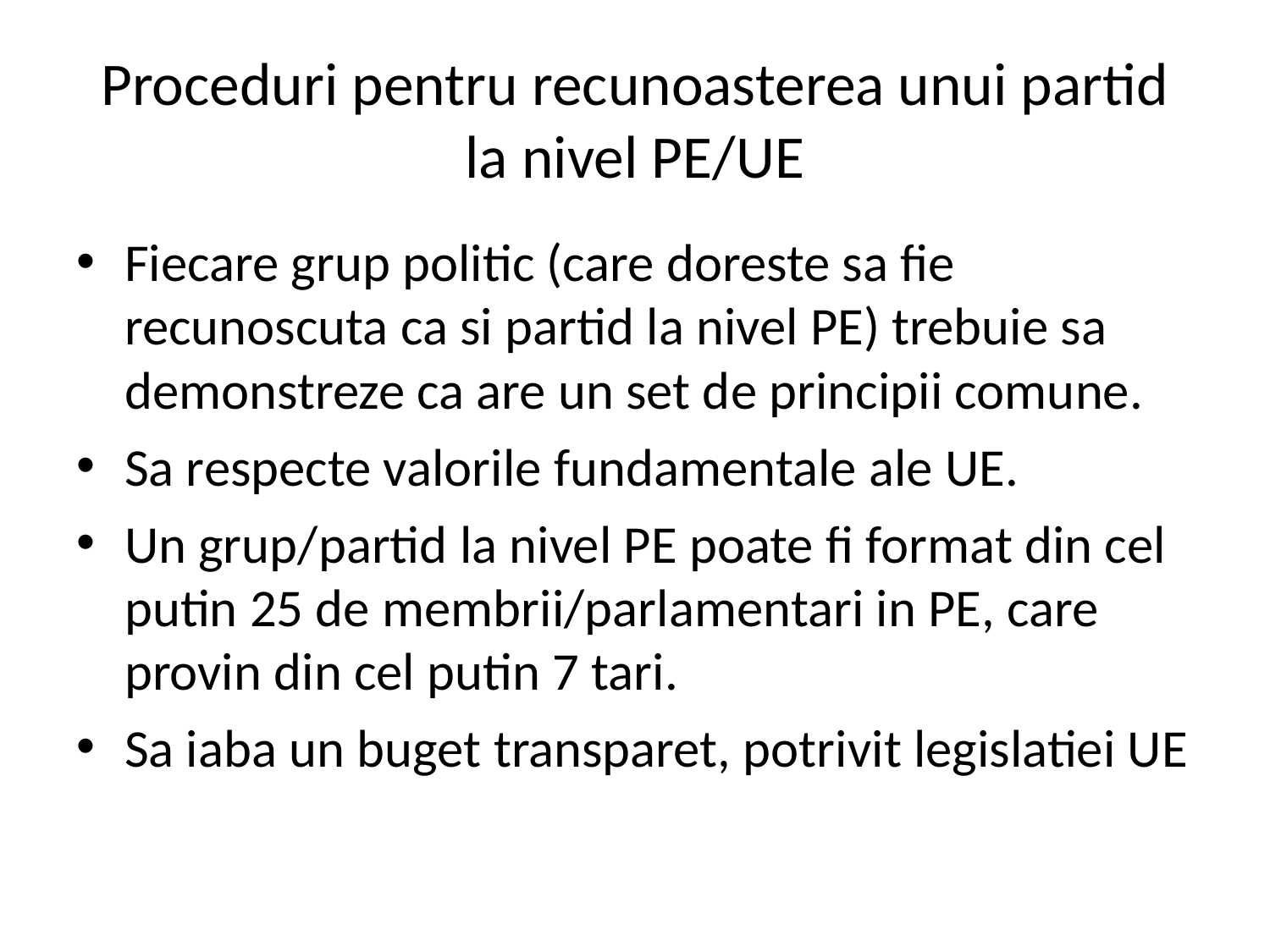

# Proceduri pentru recunoasterea unui partid la nivel PE/UE
Fiecare grup politic (care doreste sa fie recunoscuta ca si partid la nivel PE) trebuie sa demonstreze ca are un set de principii comune.
Sa respecte valorile fundamentale ale UE.
Un grup/partid la nivel PE poate fi format din cel putin 25 de membrii/parlamentari in PE, care provin din cel putin 7 tari.
Sa iaba un buget transparet, potrivit legislatiei UE